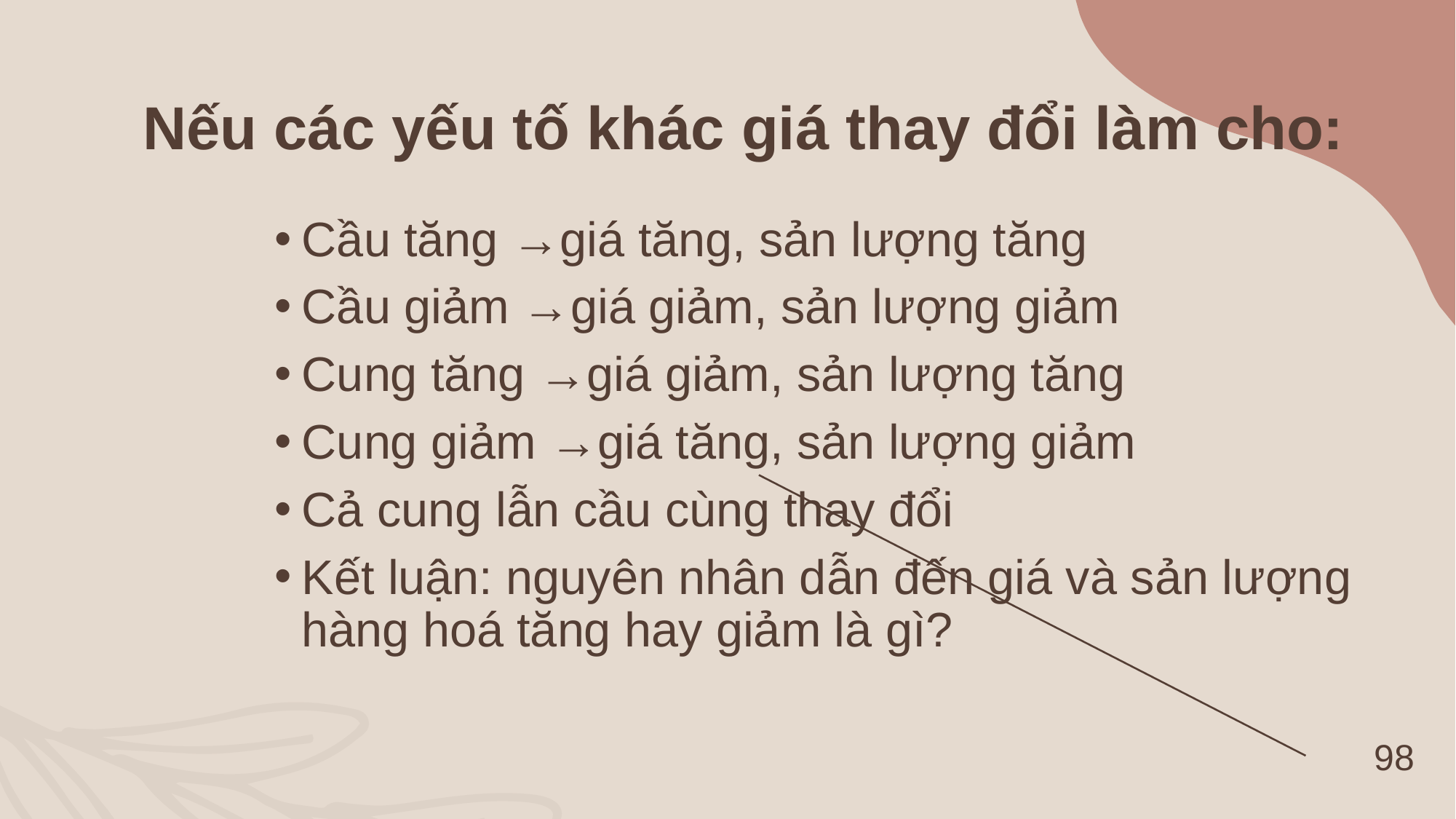

# Nếu các yếu tố khác giá thay đổi làm cho:
Cầu tăng →giá tăng, sản lượng tăng
Cầu giảm →giá giảm, sản lượng giảm
Cung tăng →giá giảm, sản lượng tăng
Cung giảm →giá tăng, sản lượng giảm
Cả cung lẫn cầu cùng thay đổi
Kết luận: nguyên nhân dẫn đến giá và sản lượng hàng hoá tăng hay giảm là gì?

98